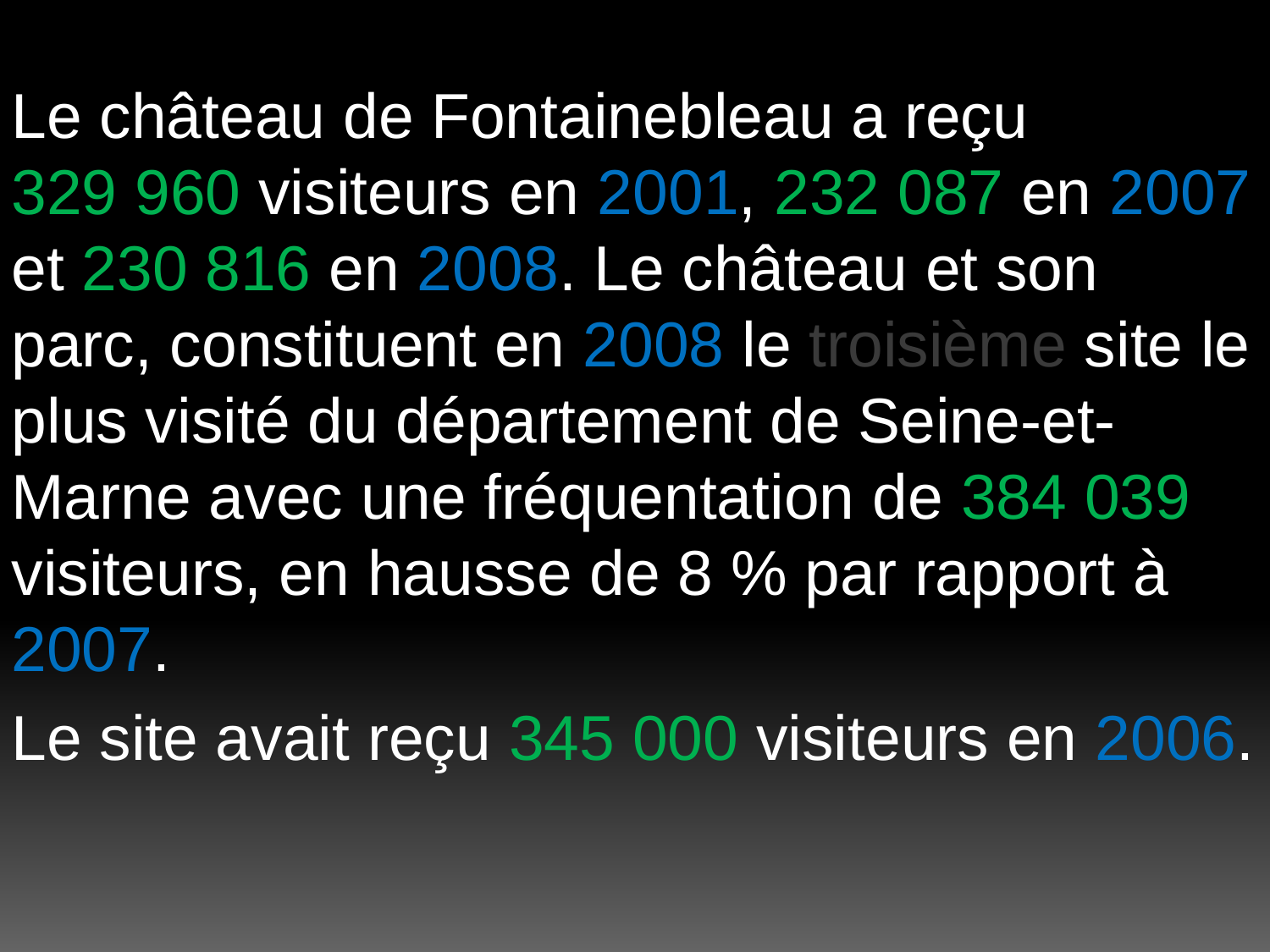

Le château de Fontainebleau a reçu 329 960 visiteurs en 2001, 232 087 en 2007 et 230 816 en 2008. Le château et son parc, constituent en 2008 le troisième site le plus visité du département de Seine-et-Marne avec une fréquentation de 384 039 visiteurs, en hausse de 8 % par rapport à 2007.
Le site avait reçu 345 000 visiteurs en 2006.